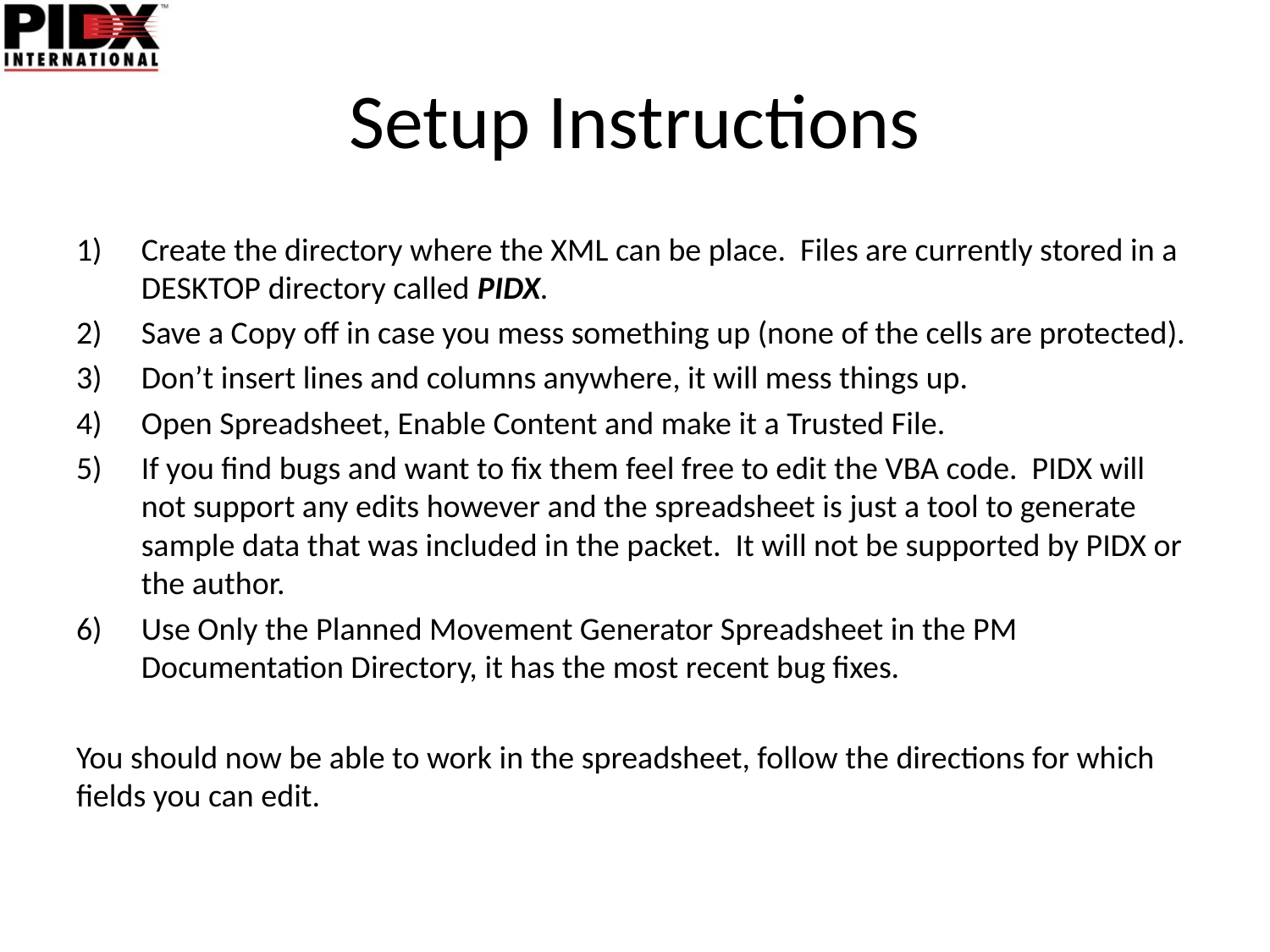

# Setup Instructions
Create the directory where the XML can be place.  Files are currently stored in a DESKTOP directory called PIDX.
Save a Copy off in case you mess something up (none of the cells are protected).
Don’t insert lines and columns anywhere, it will mess things up.
Open Spreadsheet, Enable Content and make it a Trusted File.
If you find bugs and want to fix them feel free to edit the VBA code.  PIDX will not support any edits however and the spreadsheet is just a tool to generate sample data that was included in the packet.  It will not be supported by PIDX or the author.
Use Only the Planned Movement Generator Spreadsheet in the PM Documentation Directory, it has the most recent bug fixes.

You should now be able to work in the spreadsheet, follow the directions for which fields you can edit.